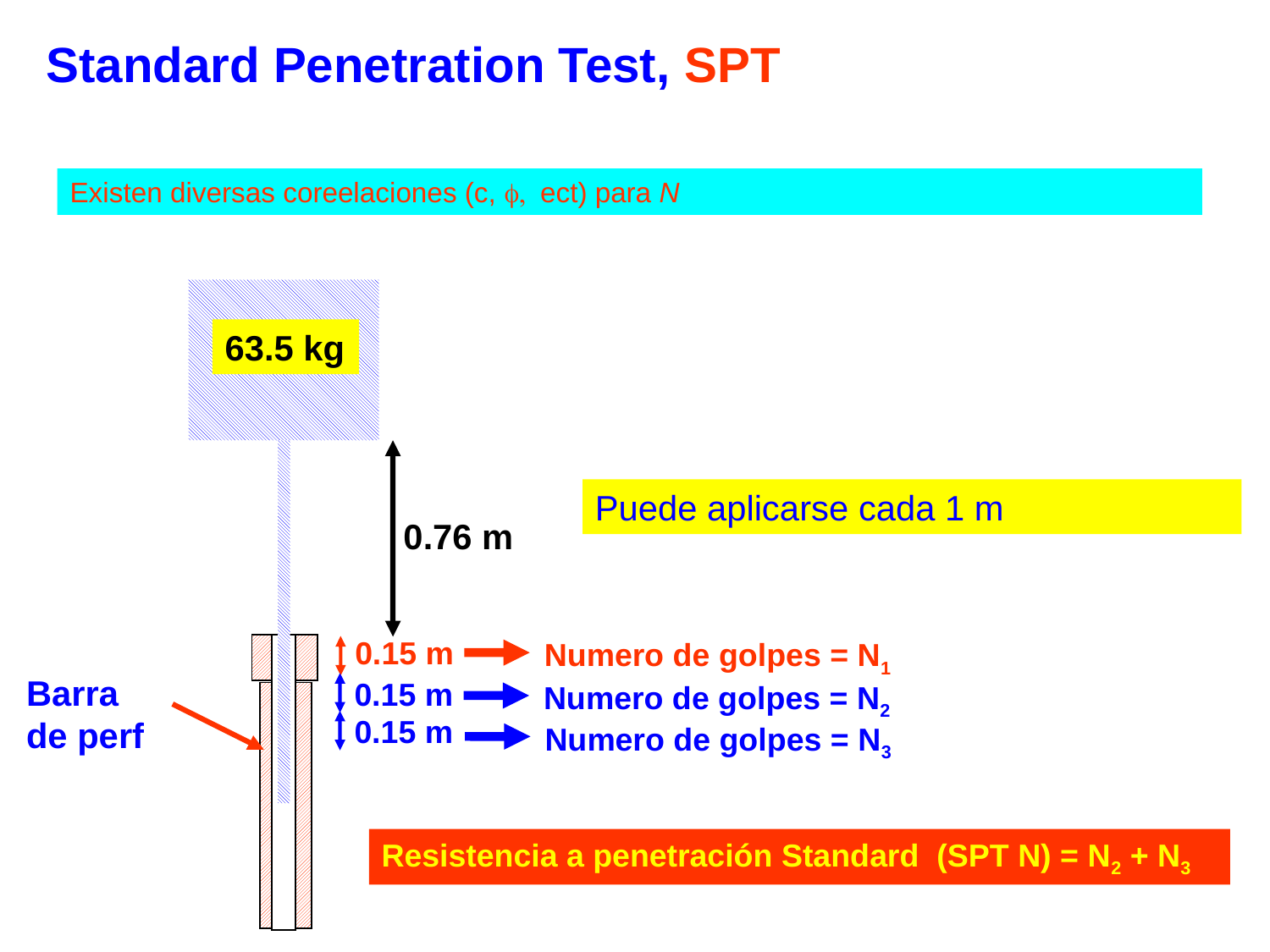

Standard Penetration Test, SPT
Existen diversas coreelaciones (c, φ, ect) para N

63.5 kg

0.76 m
Puede aplicarse cada 1 m
0.15 m
Numero de golpes = N1

0.15 m
Numero de golpes = N2

0.15 m

Numero de golpes = N3

Barra de perf

Resistencia a penetración Standard  (SPT N) = N2 + N3